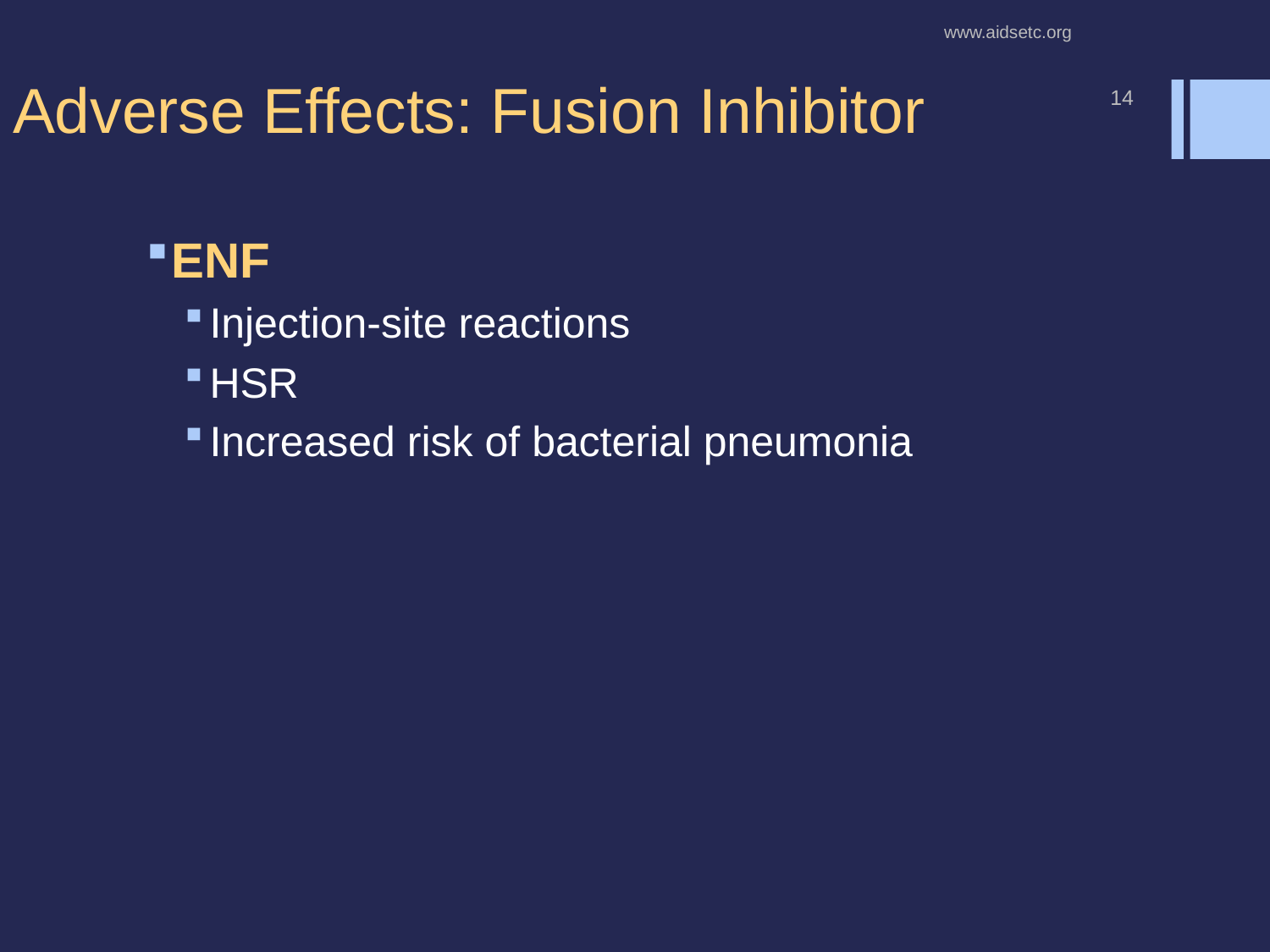

www.aidsetc.org
# Adverse Effects: Fusion Inhibitor
14
ENF
Injection-site reactions
HSR
Increased risk of bacterial pneumonia